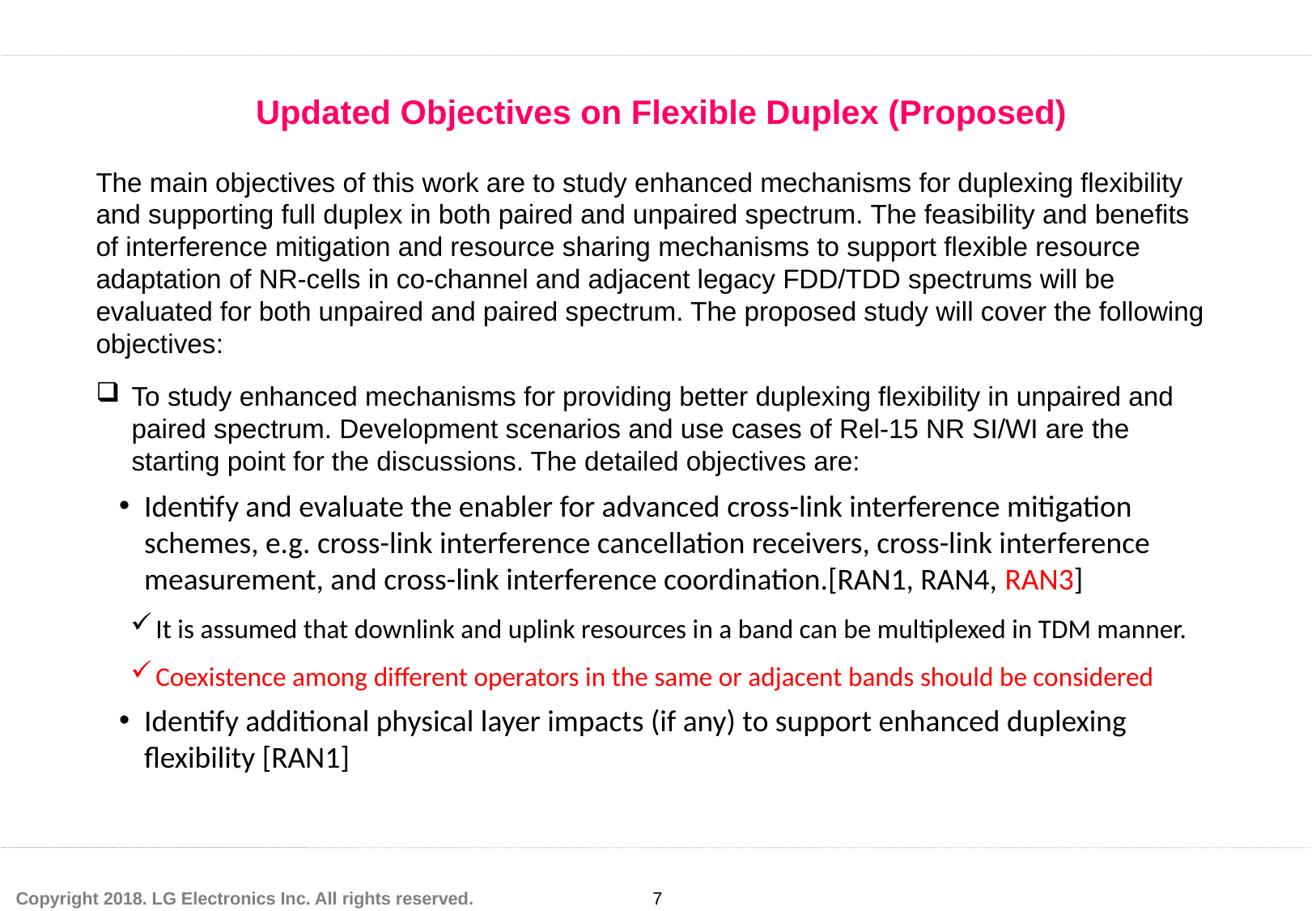

#
Updated Objectives on Flexible Duplex (Proposed)
The main objectives of this work are to study enhanced mechanisms for duplexing flexibility and supporting full duplex in both paired and unpaired spectrum. The feasibility and benefits of interference mitigation and resource sharing mechanisms to support flexible resource adaptation of NR-cells in co-channel and adjacent legacy FDD/TDD spectrums will be evaluated for both unpaired and paired spectrum. The proposed study will cover the following objectives:
To study enhanced mechanisms for providing better duplexing flexibility in unpaired and paired spectrum. Development scenarios and use cases of Rel-15 NR SI/WI are the starting point for the discussions. The detailed objectives are:
Identify and evaluate the enabler for advanced cross-link interference mitigation schemes, e.g. cross-link interference cancellation receivers, cross-link interference measurement, and cross-link interference coordination.[RAN1, RAN4, RAN3]
It is assumed that downlink and uplink resources in a band can be multiplexed in TDM manner.
Coexistence among different operators in the same or adjacent bands should be considered
Identify additional physical layer impacts (if any) to support enhanced duplexing flexibility [RAN1]